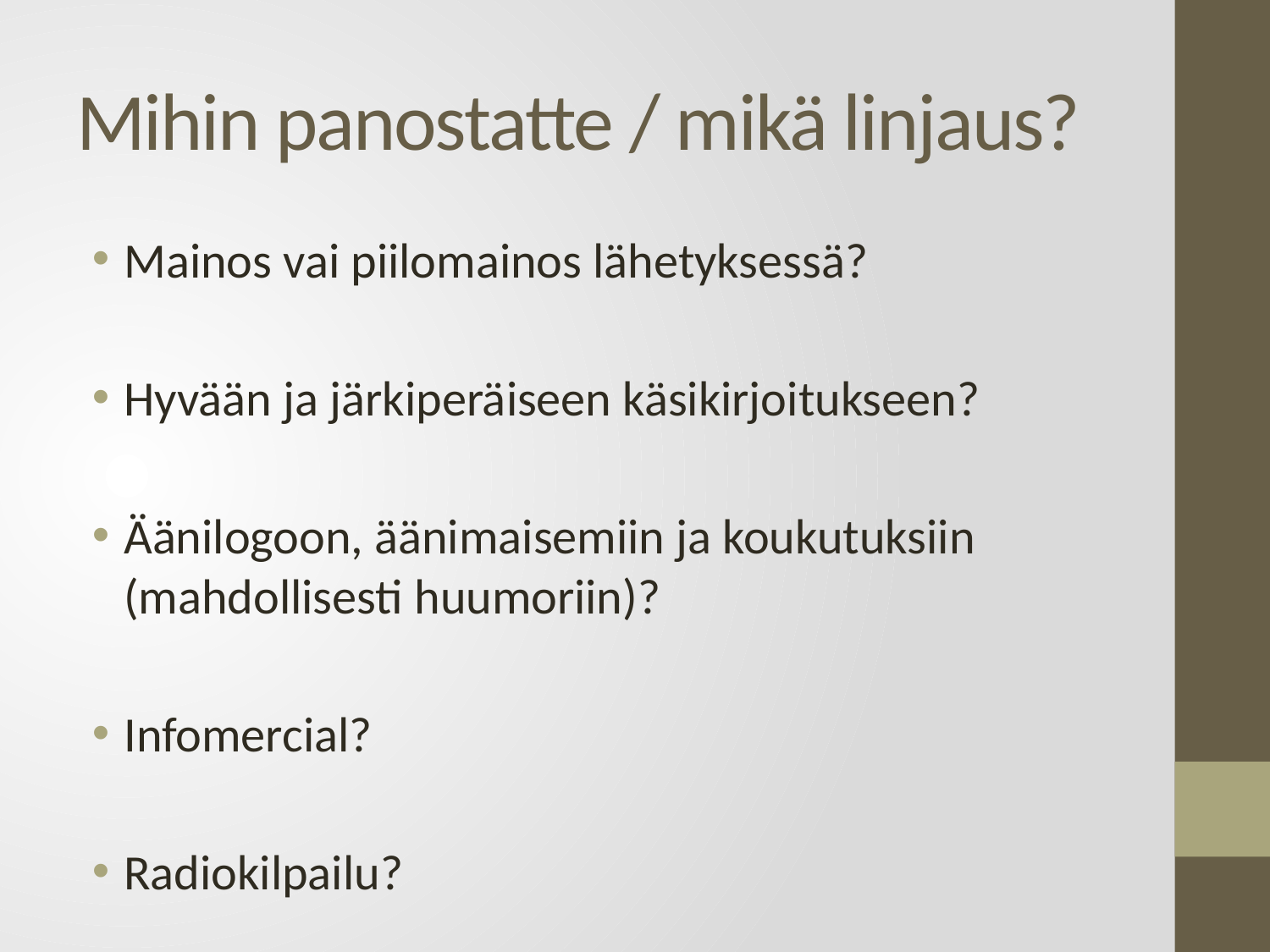

# Mihin panostatte / mikä linjaus?
Mainos vai piilomainos lähetyksessä?

Hyvään ja järkiperäiseen käsikirjoitukseen?

Äänilogoon, äänimaisemiin ja koukutuksiin (mahdollisesti huumoriin)?

Infomercial?

Radiokilpailu?